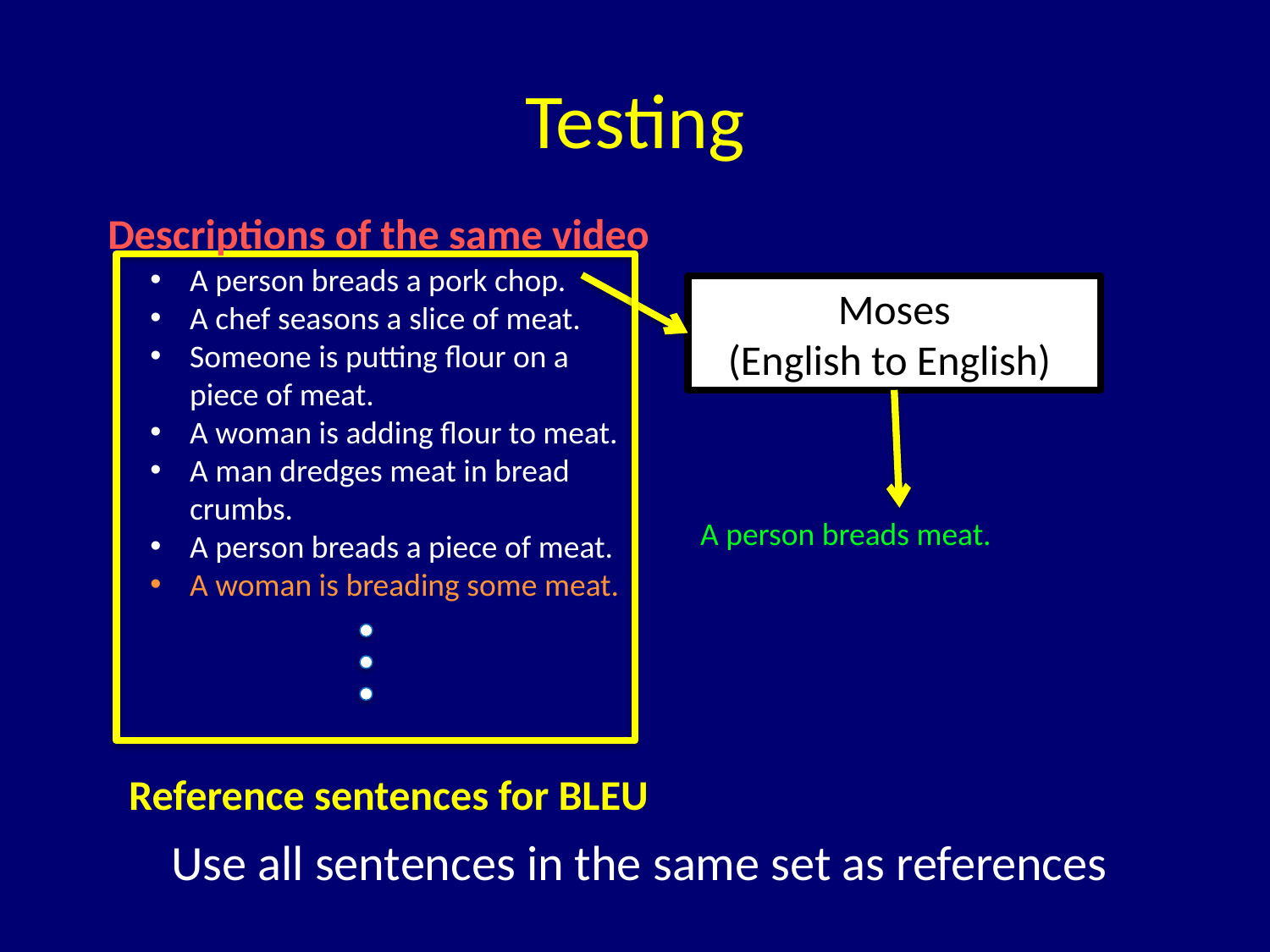

# Testing
Descriptions of the same video

A person breads a pork chop.
A chef seasons a slice of meat.
Someone is putting flour on a piece of meat.
A woman is adding flour to meat.
A man dredges meat in bread crumbs.
A person breads a piece of meat.
A woman is breading some meat.
Moses
(English to English)
A person breads meat.

Reference sentences for BLEU
Use all sentences in the same set as references